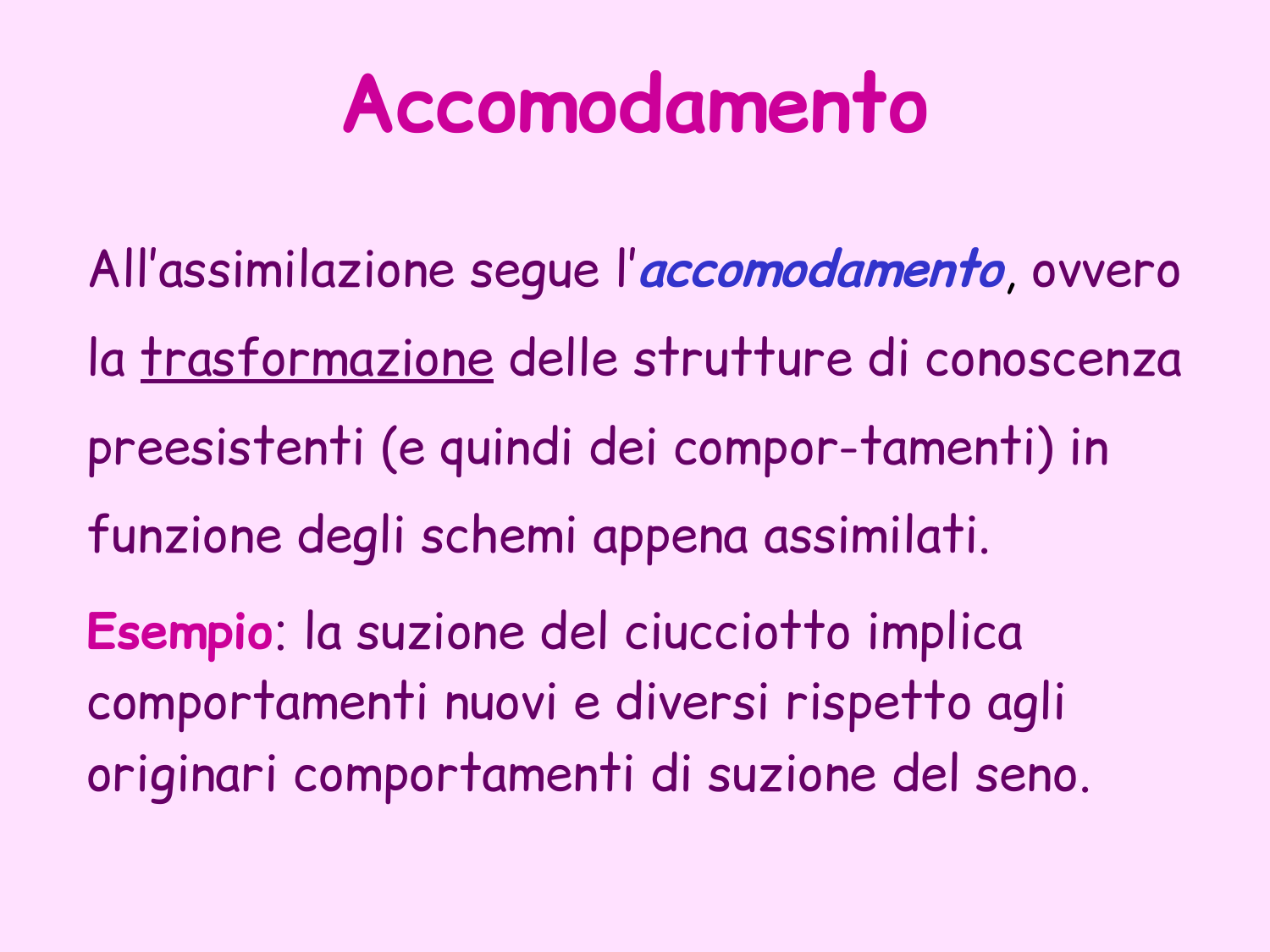

# Accomodamento
All’assimilazione segue l’accomodamento, ovvero la trasformazione delle strutture di conoscenza preesistenti (e quindi dei compor-tamenti) in funzione degli schemi appena assimilati.
Esempio: la suzione del ciucciotto implica comportamenti nuovi e diversi rispetto agli originari comportamenti di suzione del seno.